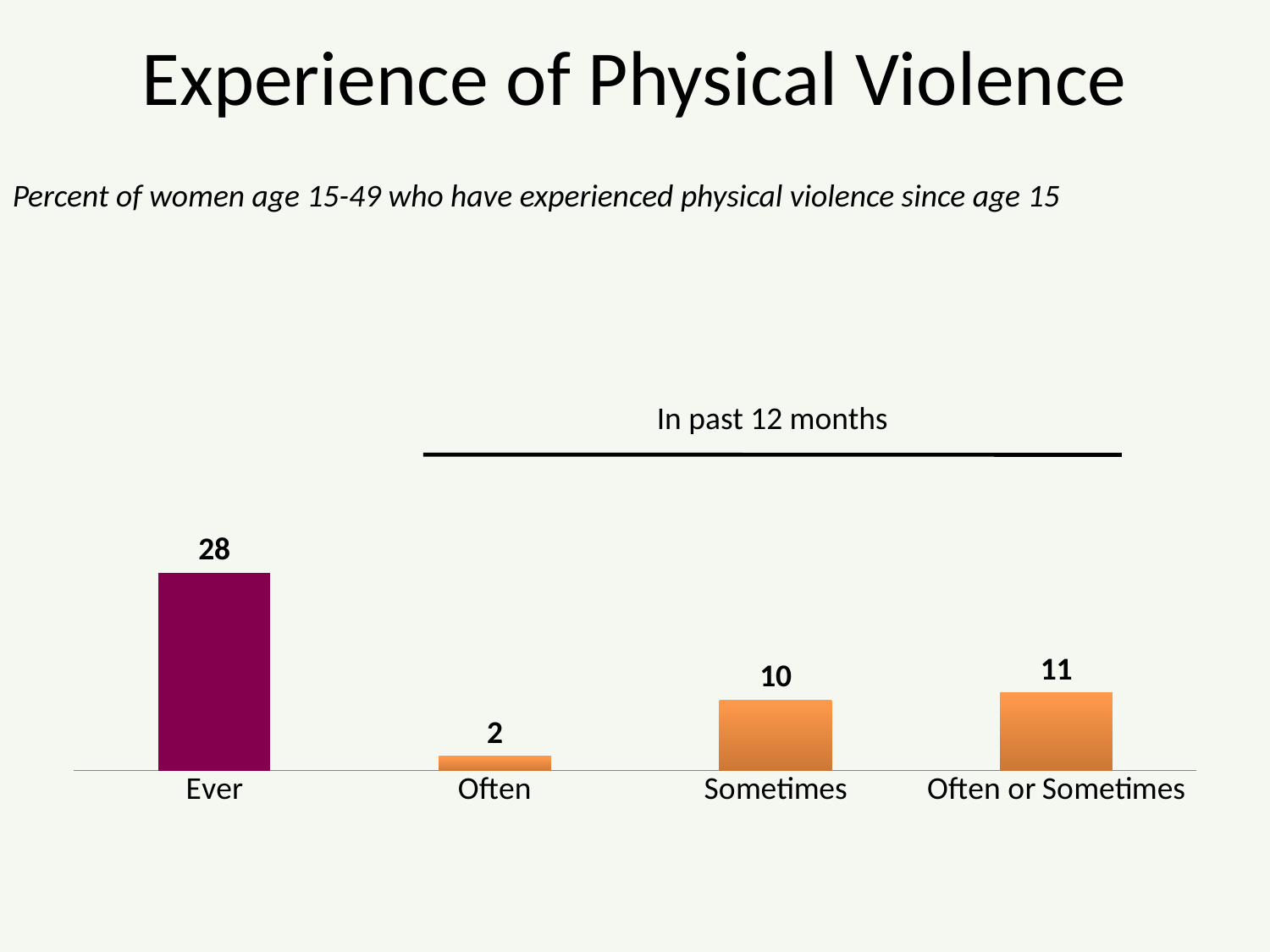

# Experience of Physical Violence
Percent of women age 15-49 who have experienced physical violence since age 15

### Chart

| Category | Series 1 |
|---|---|
| Ever | 28.0 |
| Often | 2.0 |
| Sometimes | 10.0 |
| Often or Sometimes | 11.0 |
In past 12 months